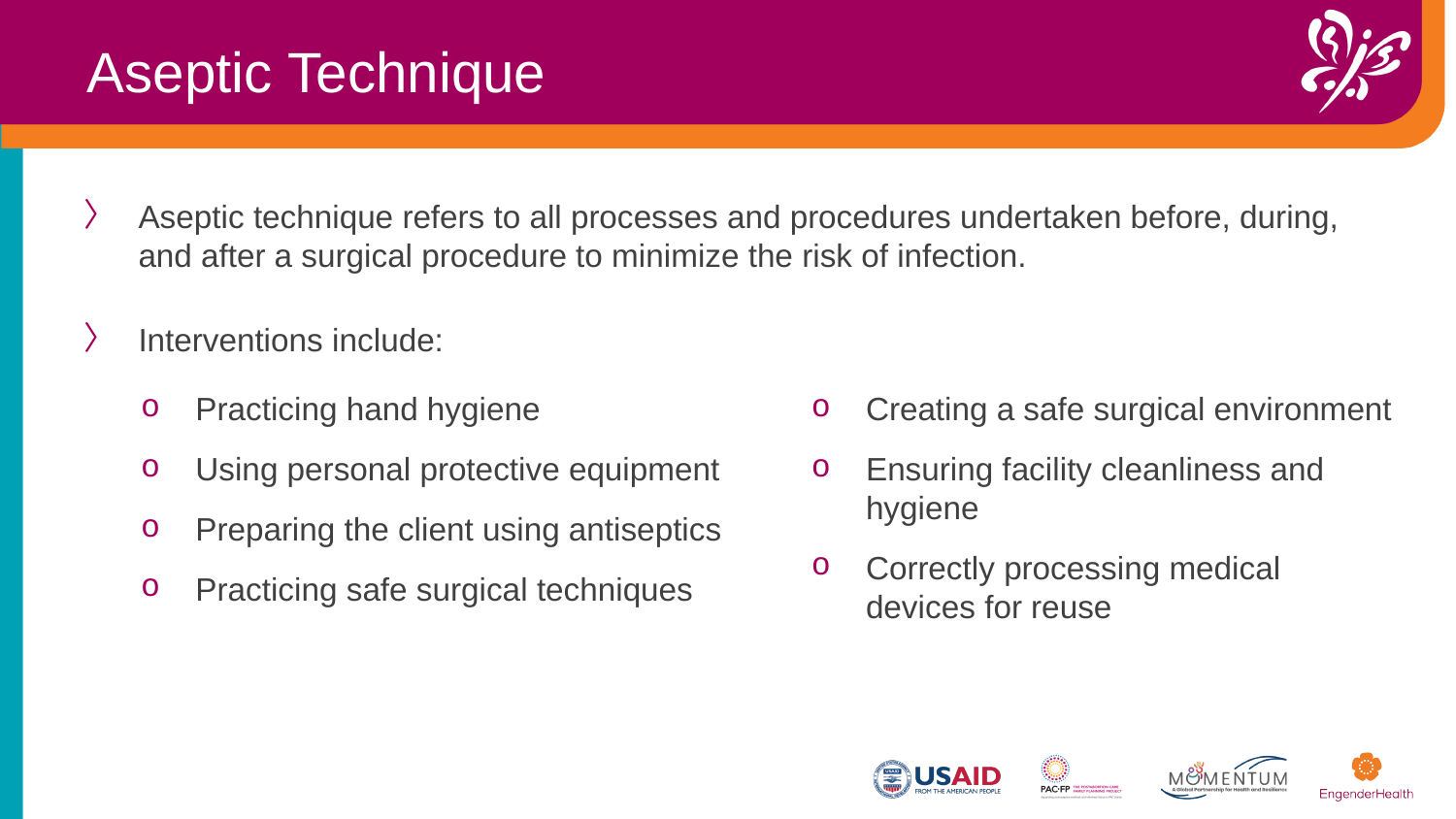

Aseptic Technique
Aseptic technique refers to all processes and procedures undertaken before, during, and after a surgical procedure to minimize the risk of infection.
Interventions include:
Practicing hand hygiene
Using personal protective equipment
Preparing the client using antiseptics
Practicing safe surgical techniques
Creating a safe surgical environment
Ensuring facility cleanliness and hygiene
Correctly processing medical devices for reuse